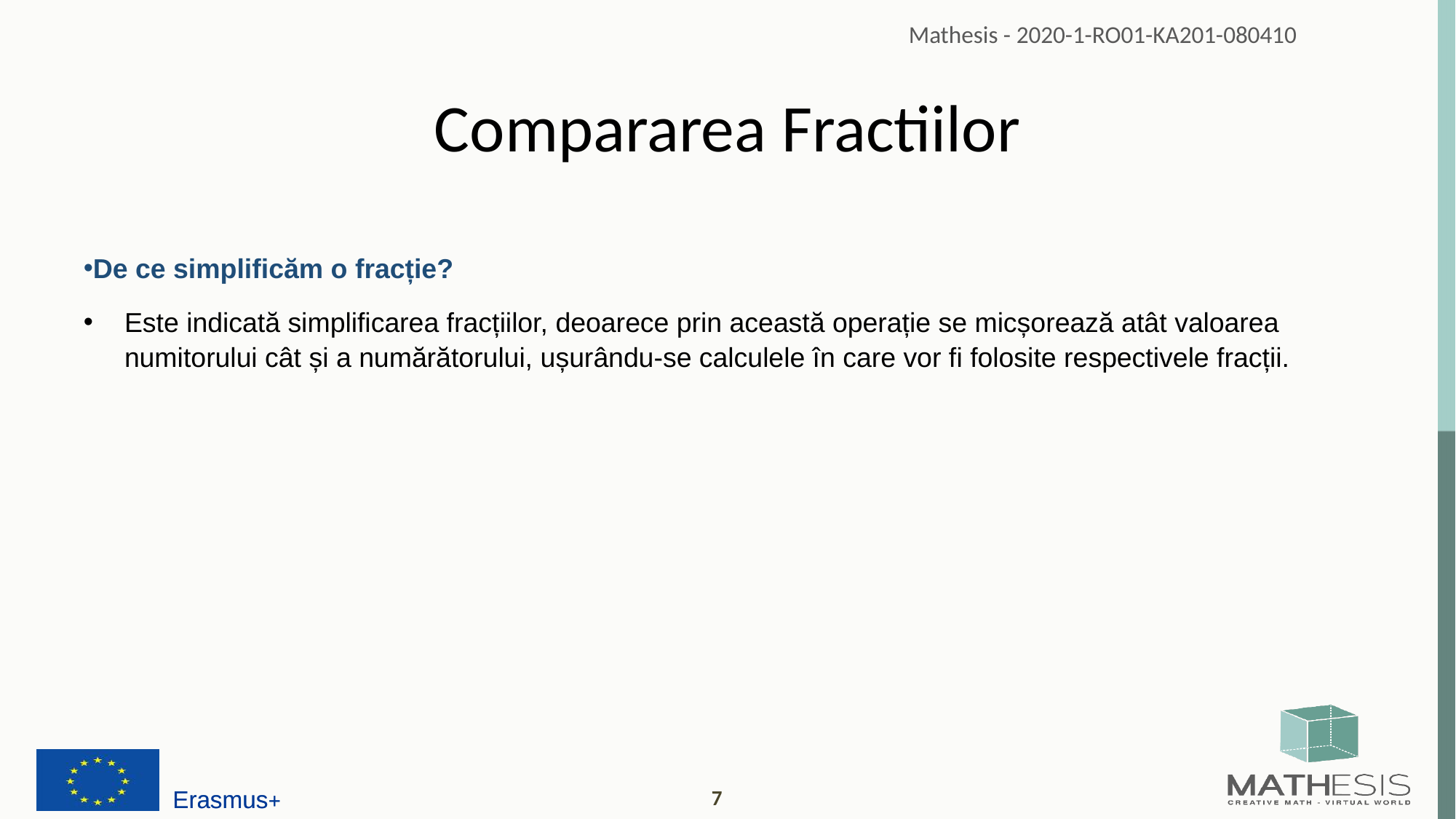

# Compararea Fractiilor
De ce simplificăm o fracție?
Este indicată simplificarea fracțiilor, deoarece prin această operație se micșorează atât valoarea numitorului cât și a numărătorului, ușurându-se calculele în care vor fi folosite respectivele fracții.